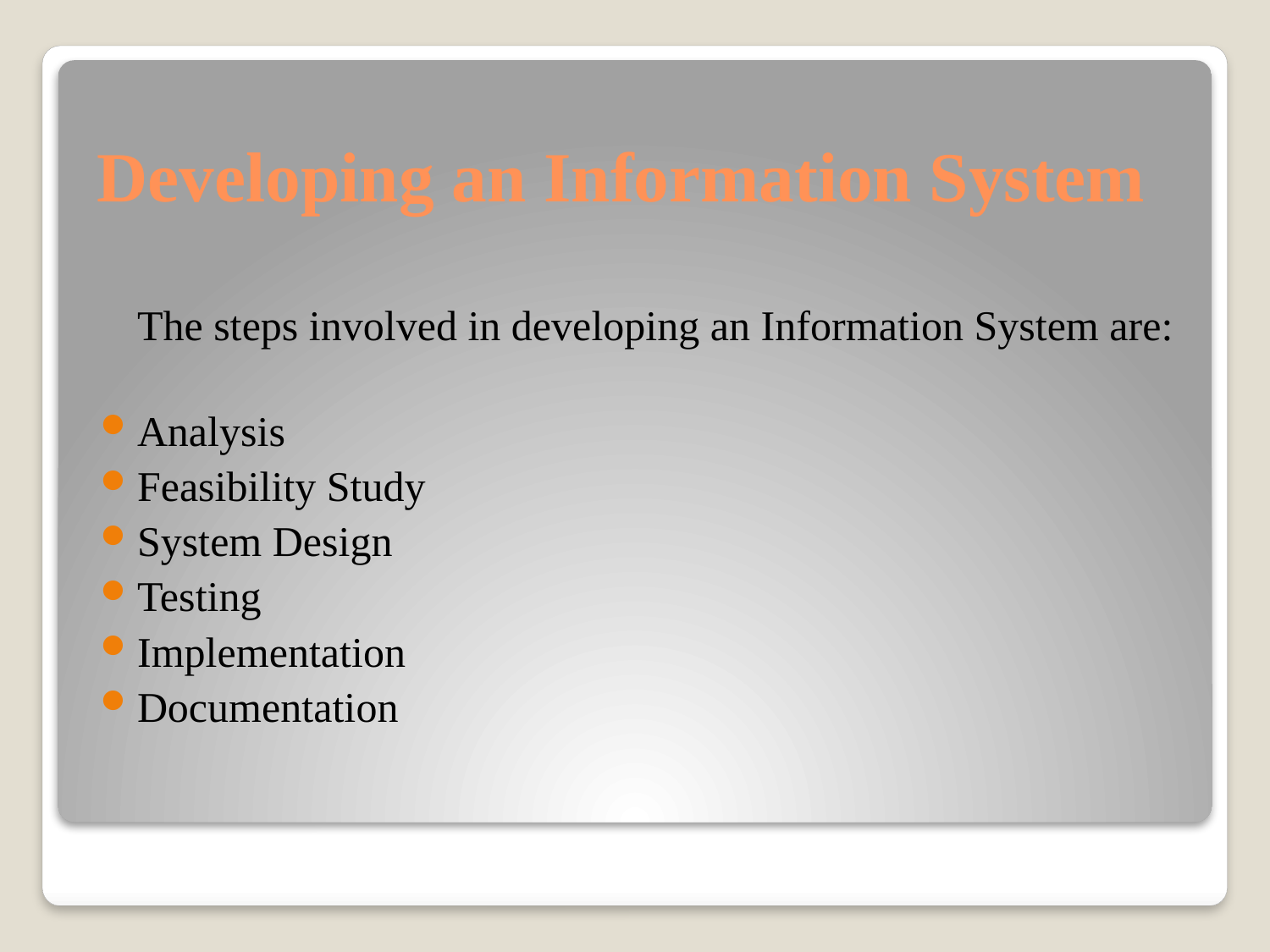

# Developing an Information System
The steps involved in developing an Information System are:
Analysis
Feasibility Study
System Design
Testing
Implementation
Documentation